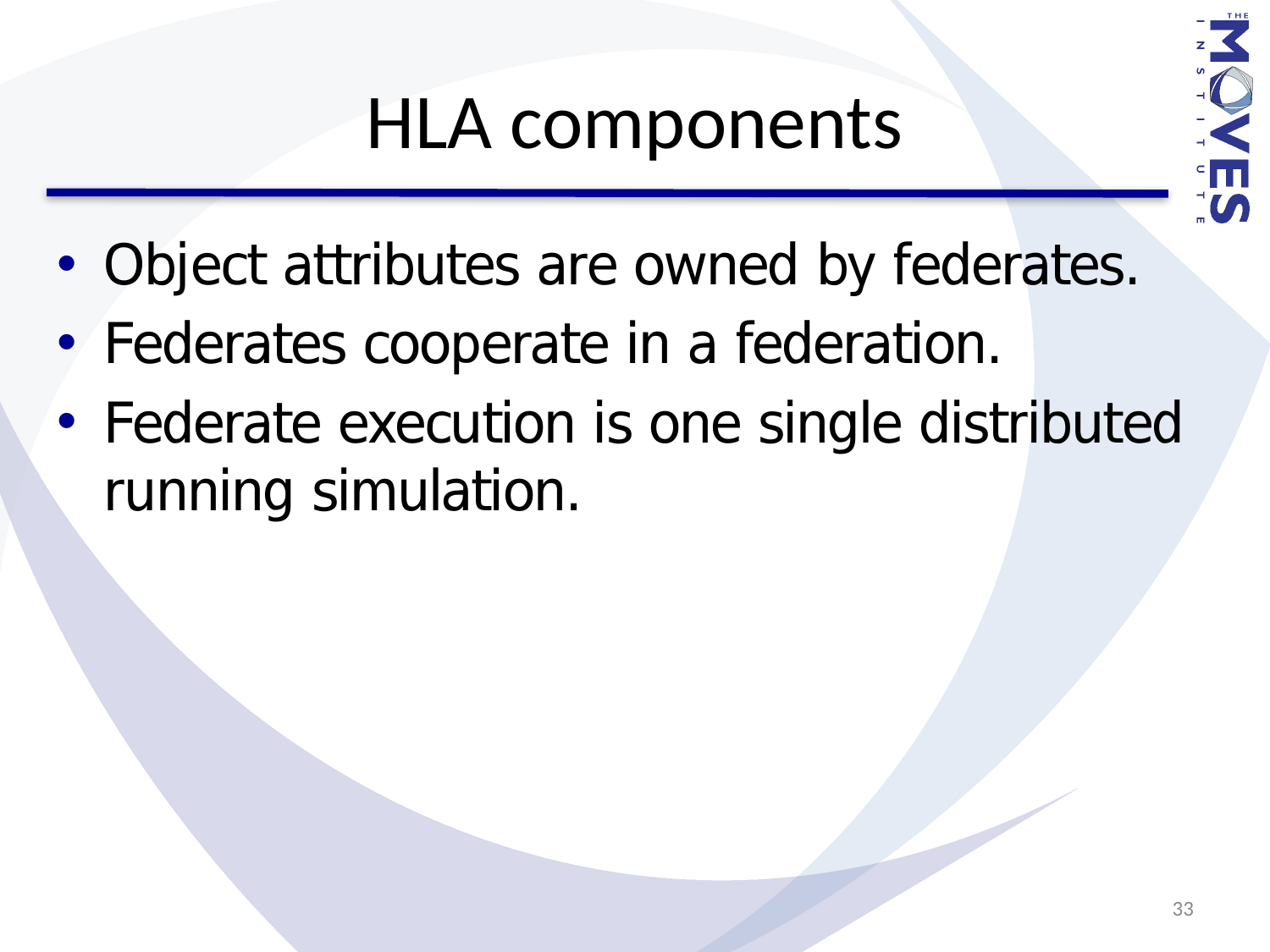

# HLA components
Object attributes are owned by federates.
Federates cooperate in a federation.
Federate execution is one single distributed running simulation.

33